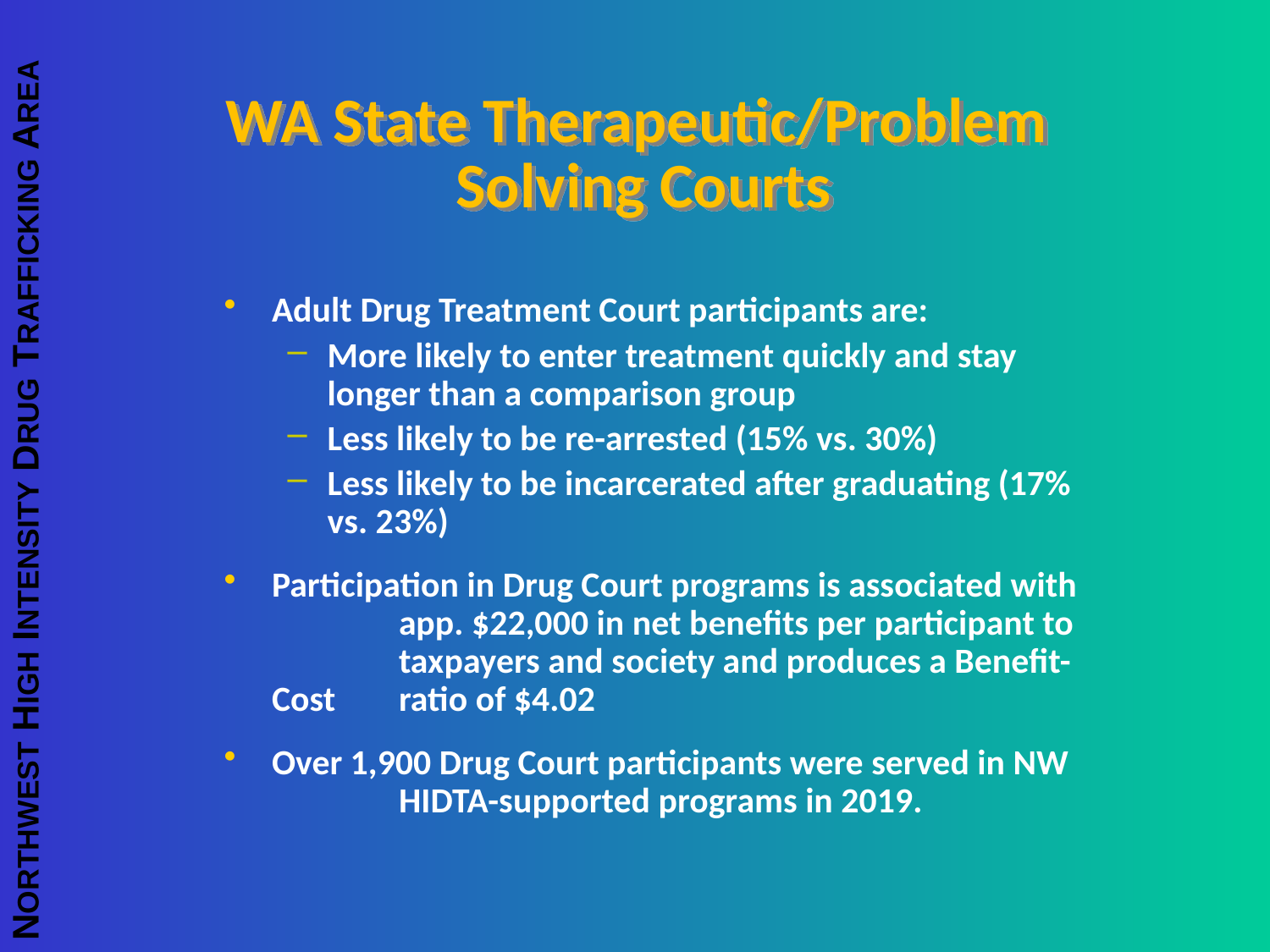

WA State Therapeutic/Problem
Solving Courts
Adult Drug Treatment Court participants are:
More likely to enter treatment quickly and stay 	longer than a comparison group
Less likely to be re-arrested (15% vs. 30%)
Less likely to be incarcerated after graduating (17% 	vs. 23%)

Participation in Drug Court programs is associated with 	app. $22,000 in net benefits per participant to 	taxpayers and society and produces a Benefit-Cost 	ratio of $4.02

Over 1,900 Drug Court participants were served in NW 	HIDTA-supported programs in 2019.